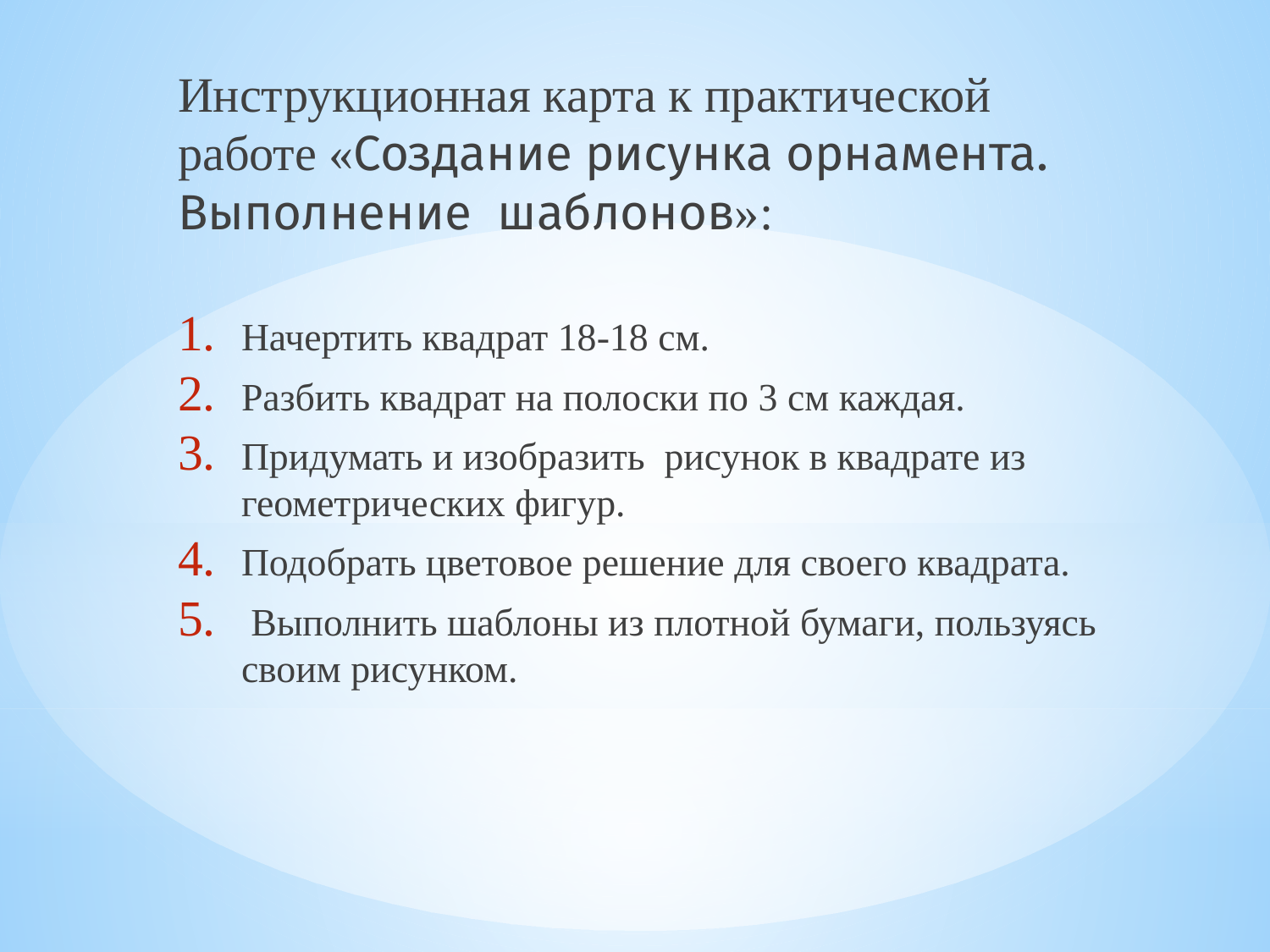

Инструкционная карта к практической работе «Создание рисунка орнамента. Выполнение  шаблонов»:

Начертить квадрат 18-18 см.
Разбить квадрат на полоски по 3 см каждая.
Придумать и изобразить  рисунок в квадрате из геометрических фигур.
Подобрать цветовое решение для своего квадрата.
 Выполнить шаблоны из плотной бумаги, пользуясь своим рисунком.

#